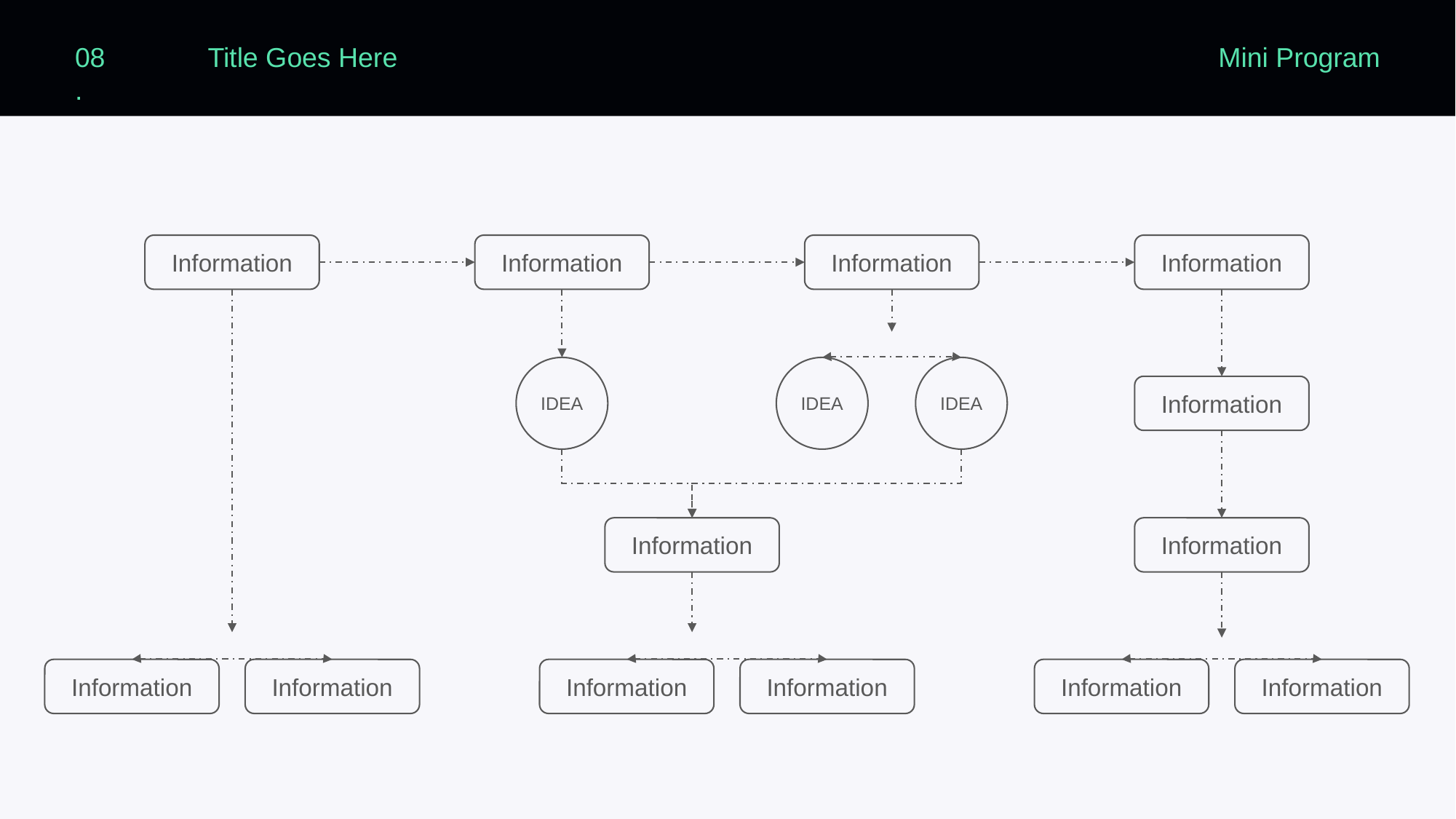

08.
Title Goes Here
Mini Program
Information
Information
Information
Information
IDEA
IDEA
IDEA
Information
Information
Information
Information
Information
Information
Information
Information
Information